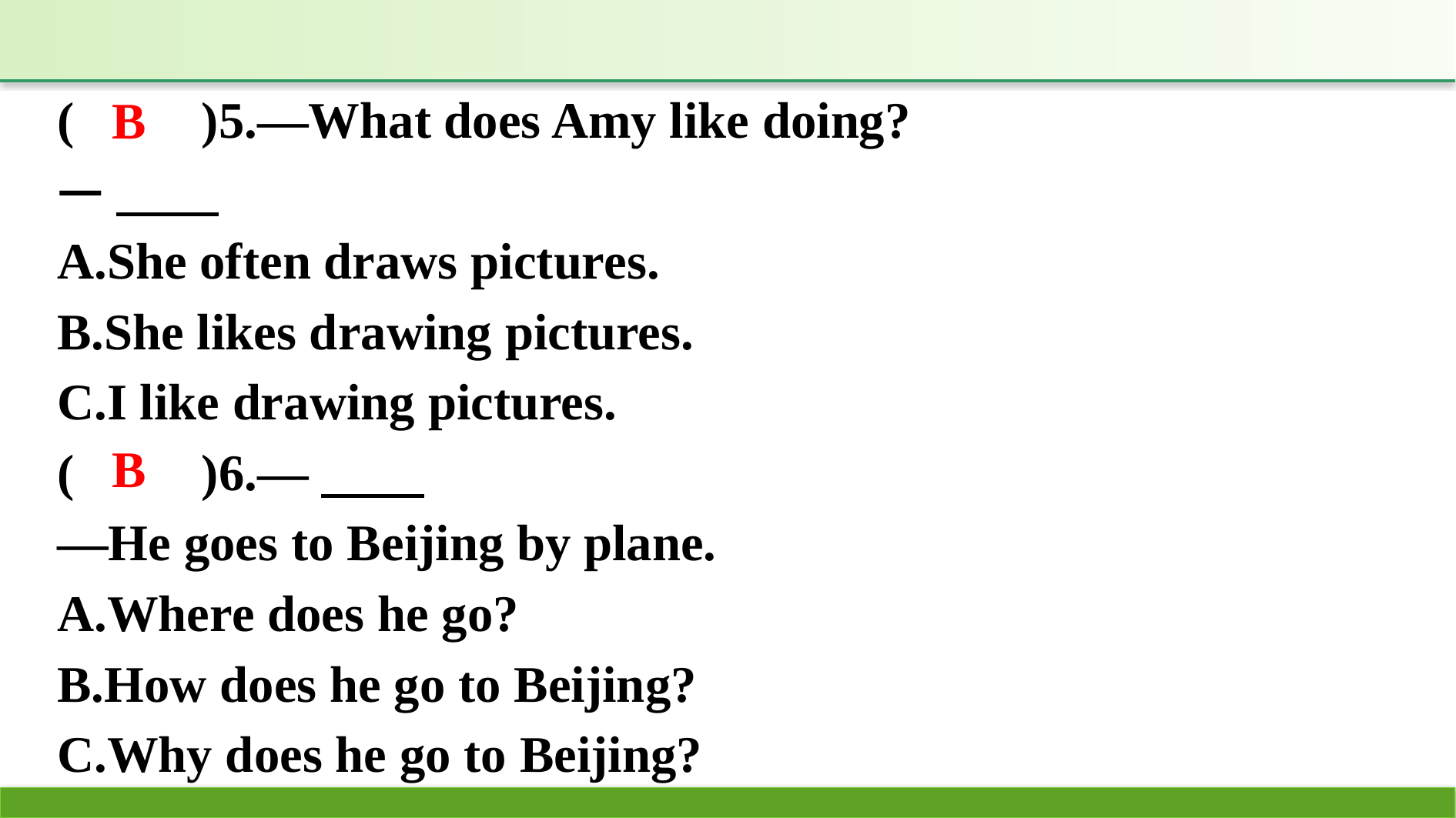

(　　)5.—What does Amy like doing?
—
A.She often draws pictures.
B.She likes drawing pictures.
C.I like drawing pictures.
(　　)6.—
—He goes to Beijing by plane.
A.Where does he go?
B.How does he go to Beijing?
C.Why does he go to Beijing?
B
B